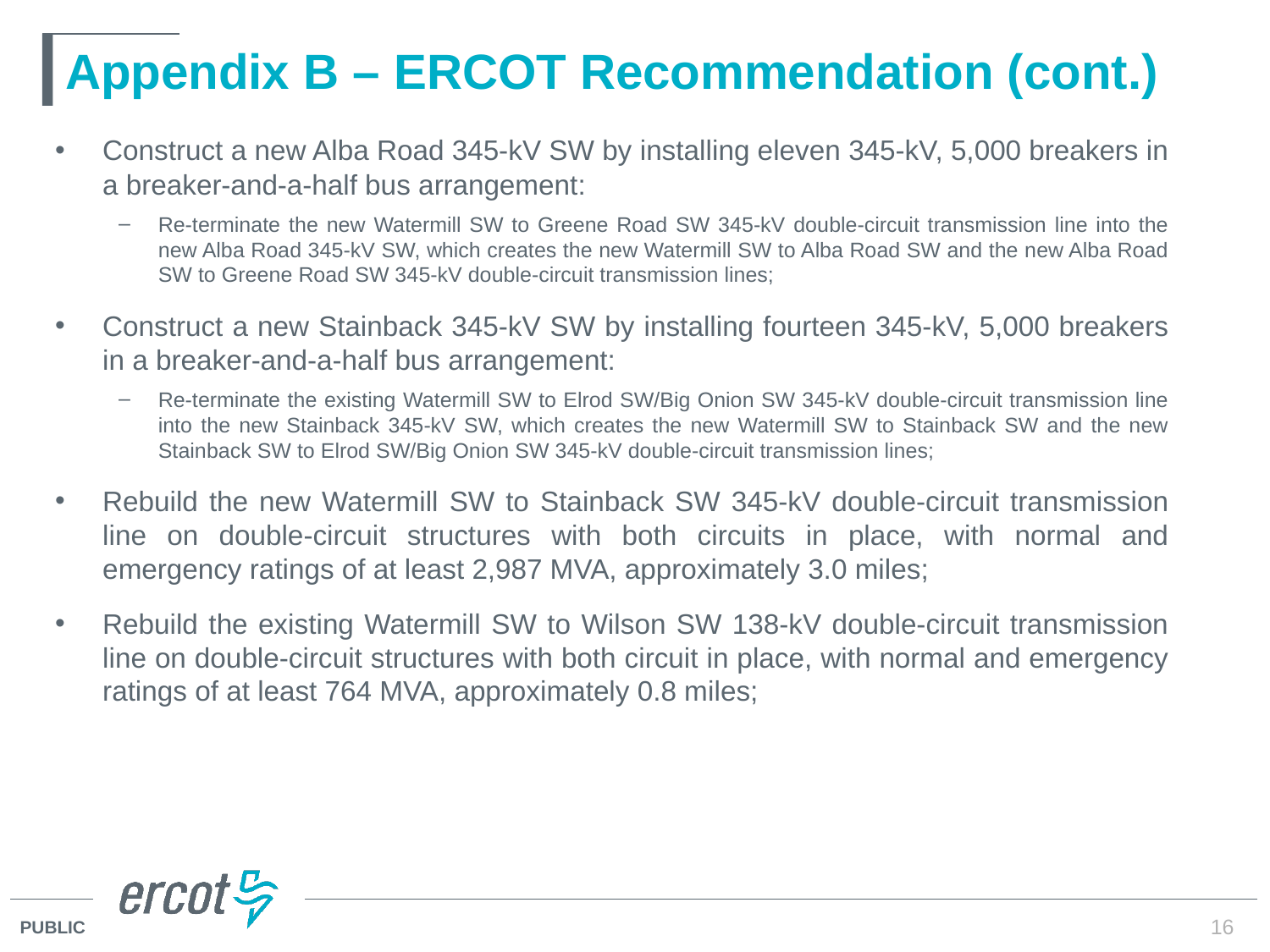

# Appendix B – ERCOT Recommendation (cont.)
Construct a new Alba Road 345-kV SW by installing eleven 345-kV, 5,000 breakers in a breaker-and-a-half bus arrangement:
Re-terminate the new Watermill SW to Greene Road SW 345-kV double-circuit transmission line into the new Alba Road 345-kV SW, which creates the new Watermill SW to Alba Road SW and the new Alba Road SW to Greene Road SW 345-kV double-circuit transmission lines;
Construct a new Stainback 345-kV SW by installing fourteen 345-kV, 5,000 breakers in a breaker-and-a-half bus arrangement:
Re-terminate the existing Watermill SW to Elrod SW/Big Onion SW 345-kV double-circuit transmission line into the new Stainback 345-kV SW, which creates the new Watermill SW to Stainback SW and the new Stainback SW to Elrod SW/Big Onion SW 345-kV double-circuit transmission lines;
Rebuild the new Watermill SW to Stainback SW 345-kV double-circuit transmission line on double-circuit structures with both circuits in place, with normal and emergency ratings of at least 2,987 MVA, approximately 3.0 miles;
Rebuild the existing Watermill SW to Wilson SW 138-kV double-circuit transmission line on double-circuit structures with both circuit in place, with normal and emergency ratings of at least 764 MVA, approximately 0.8 miles;

16